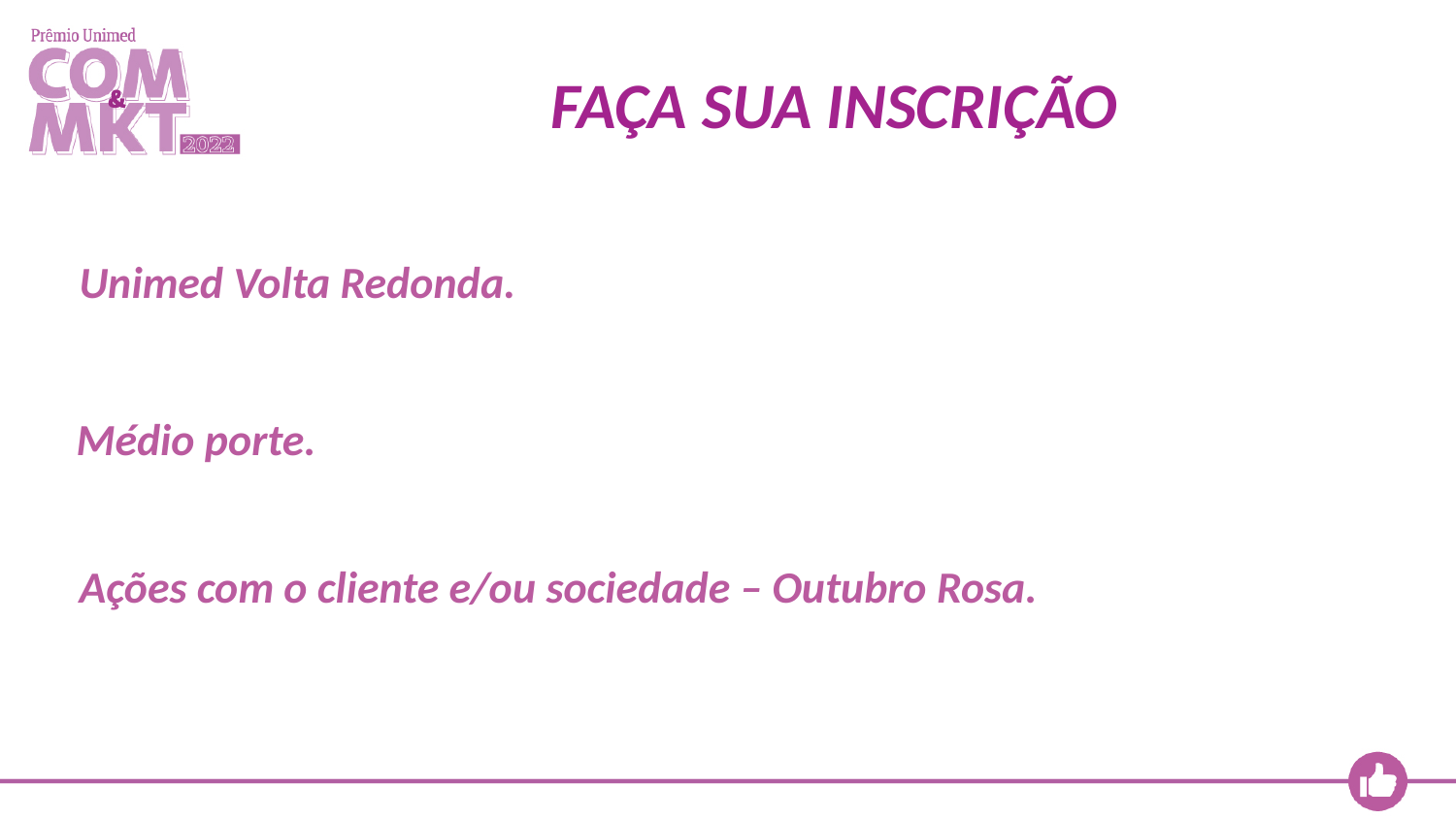

FAÇA SUA INSCRIÇÃO
Unimed Volta Redonda.
Médio porte.
Ações com o cliente e/ou sociedade – Outubro Rosa.